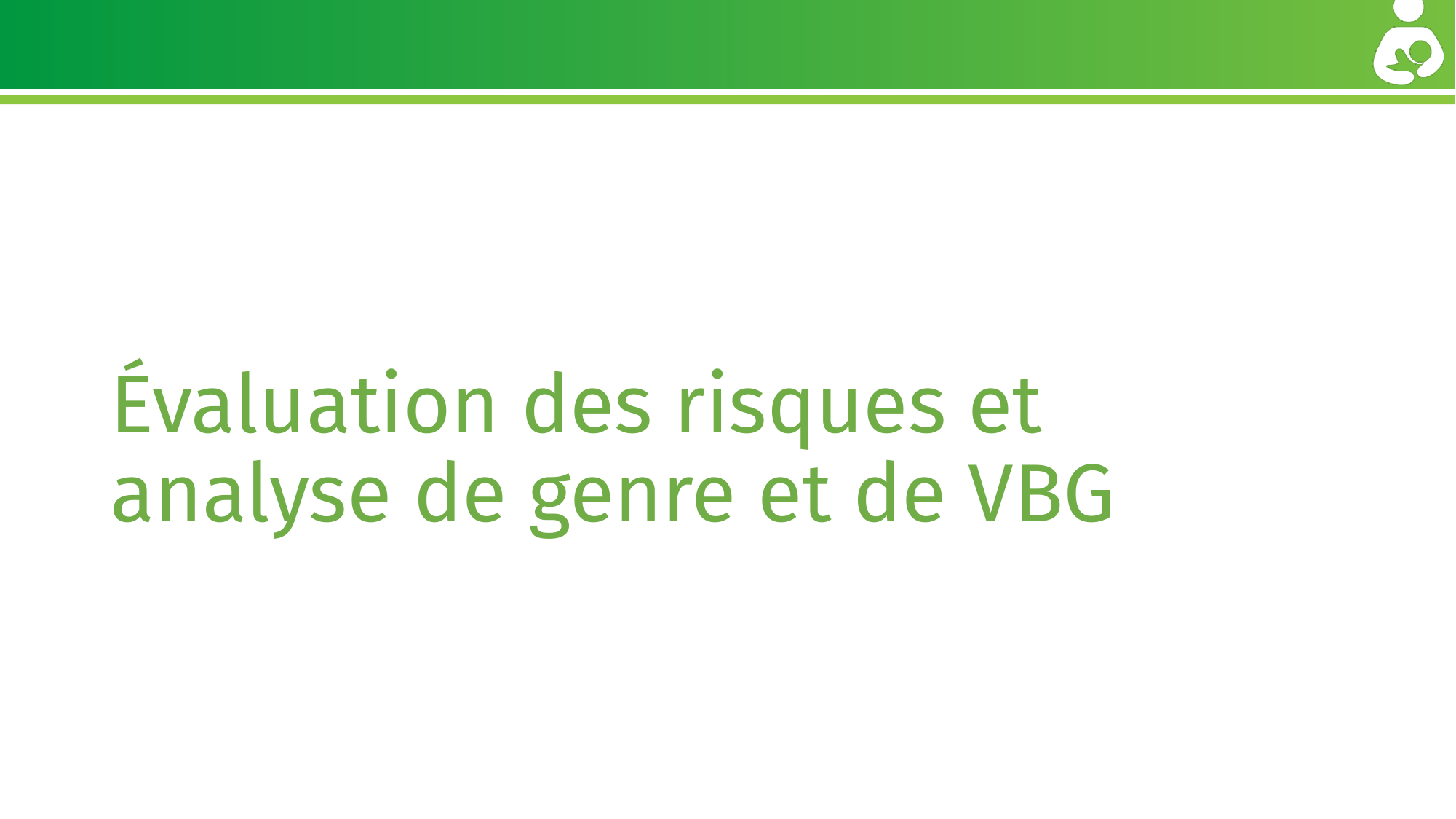

# Évaluation des risques et analyse de genre et de VBG